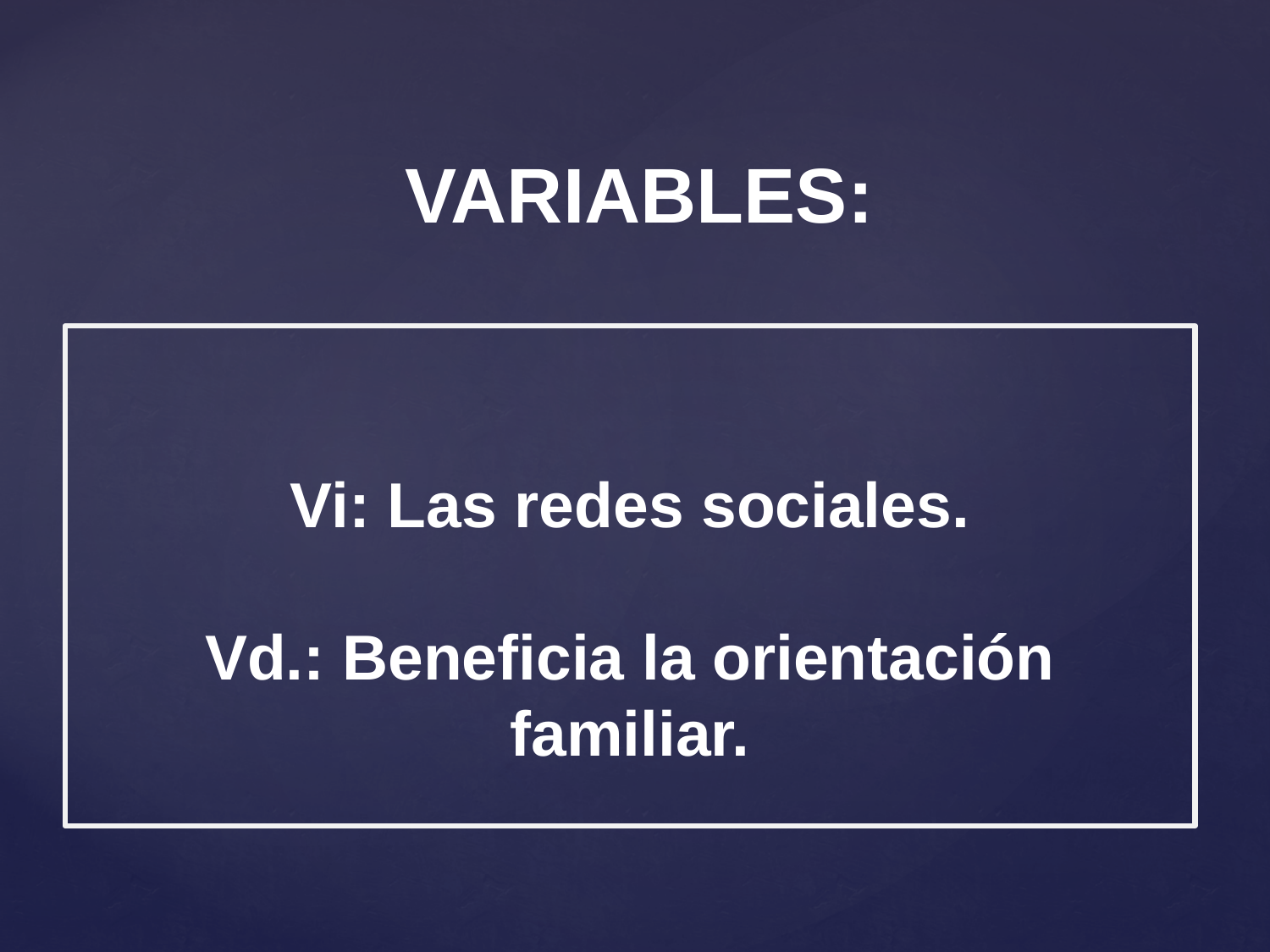

VARIABLES:
# Vi: Las redes sociales. Vd.: Beneficia la orientación familiar.